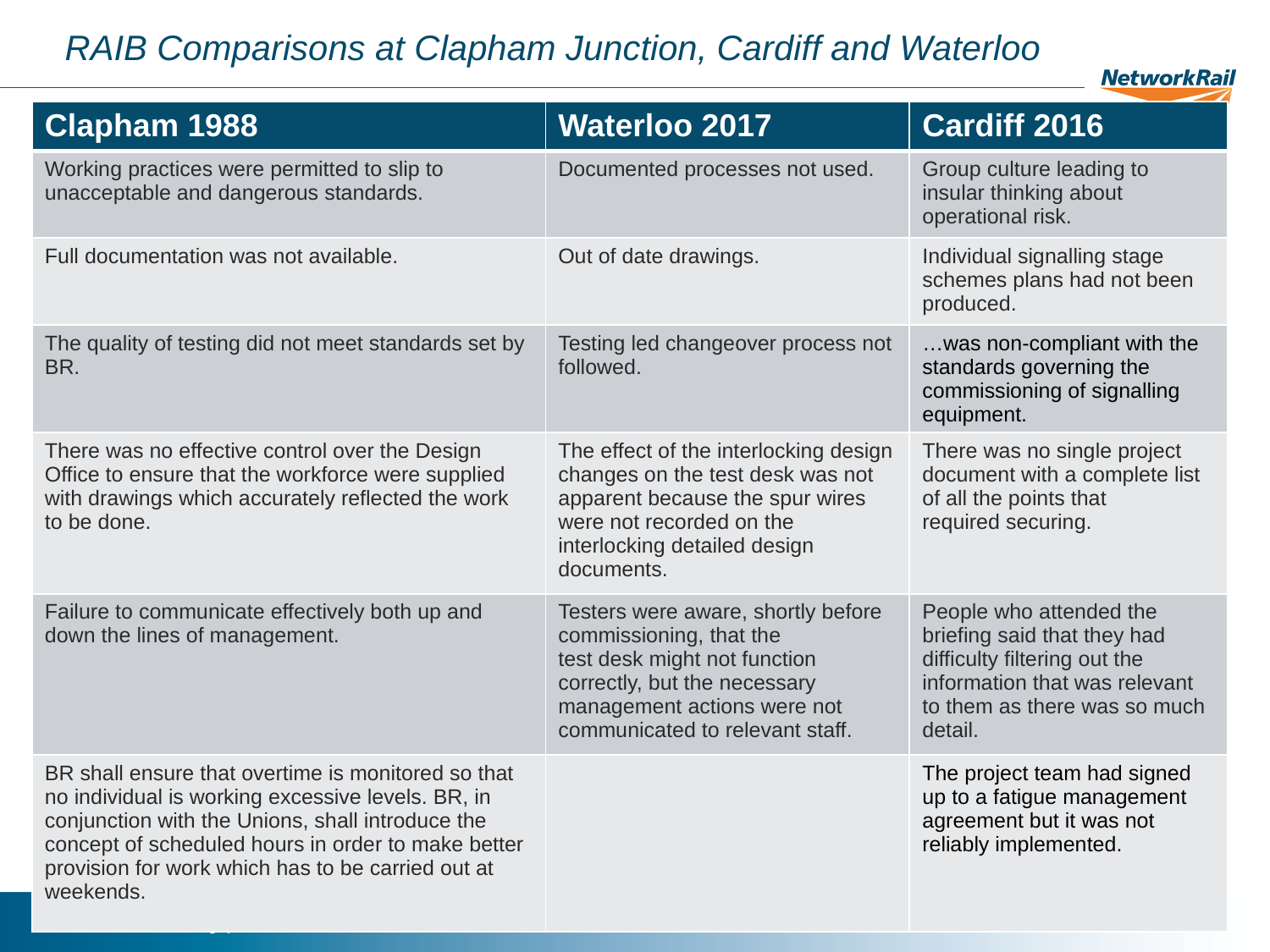

# RAIB Comparisons at Clapham Junction, Cardiff and Waterloo
| Clapham 1988 | Waterloo 2017 | Cardiff 2016 |
| --- | --- | --- |
| Working practices were permitted to slip to unacceptable and dangerous standards. | Documented processes not used. | Group culture leading to insular thinking about operational risk. |
| Full documentation was not available. | Out of date drawings. | Individual signalling stage schemes plans had not been produced. |
| The quality of testing did not meet standards set by BR. | Testing led changeover process not followed. | …was non-compliant with the standards governing the commissioning of signalling equipment. |
| There was no effective control over the Design Office to ensure that the workforce were supplied with drawings which accurately reflected the work to be done. | The effect of the interlocking design changes on the test desk was not apparent because the spur wires were not recorded on the interlocking detailed design documents. | There was no single project document with a complete list of all the points that required securing. |
| Failure to communicate effectively both up and down the lines of management. | Testers were aware, shortly before commissioning, that the test desk might not function correctly, but the necessary management actions were not communicated to relevant staff. | People who attended the briefing said that they had difficulty filtering out the information that was relevant to them as there was so much detail. |
| BR shall ensure that overtime is monitored so that no individual is working excessive levels. BR, in conjunction with the Unions, shall introduce the concept of scheduled hours in order to make better provision for work which has to be carried out at weekends. |  | The project team had signed up to a fatigue management agreement but it was not reliably implemented. |
6-Dec-18
19